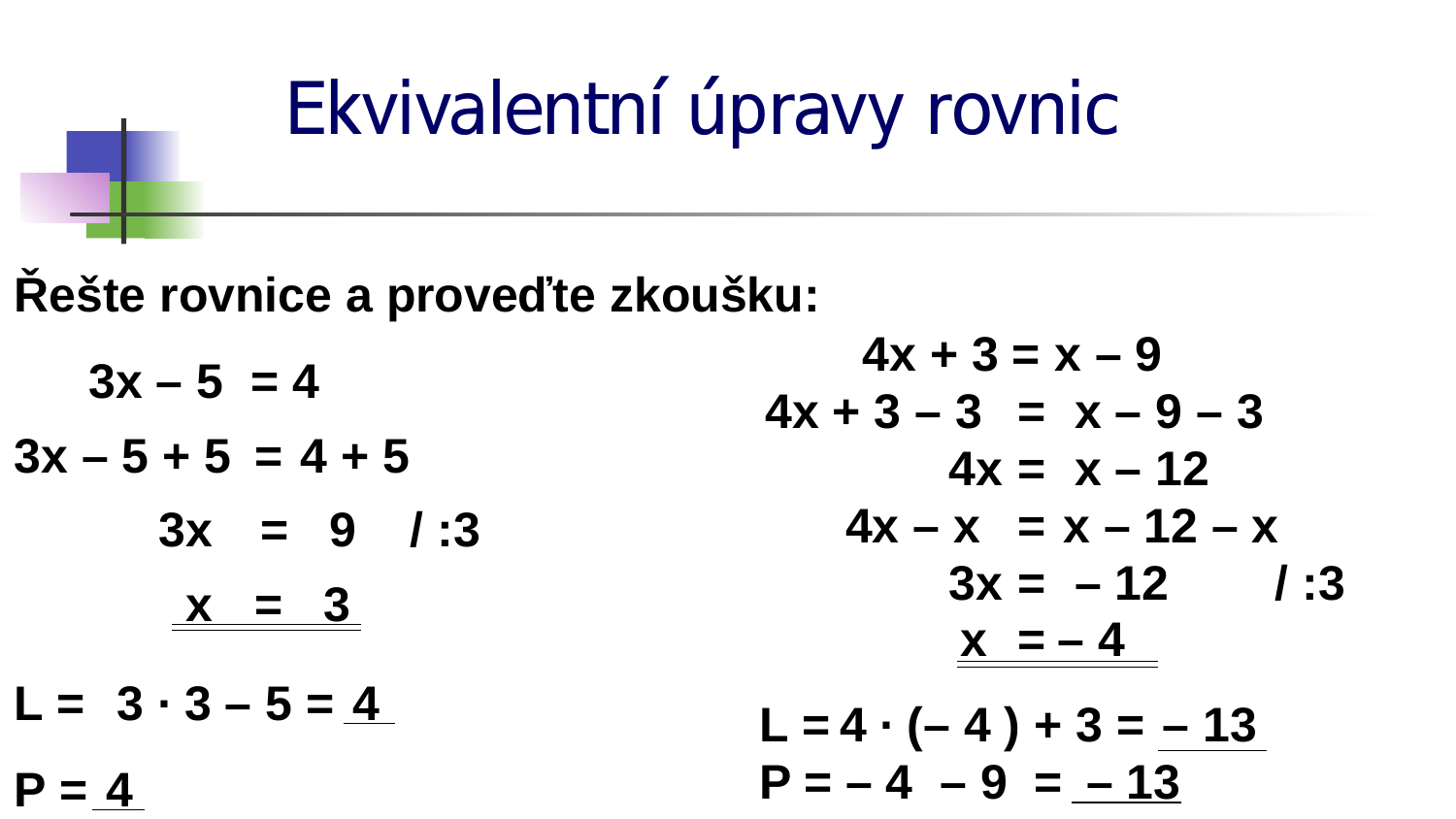

# Ekvivalentní úpravy rovnic
Řešte rovnice a proveďte zkoušku:
4x + 3 = x – 9
3x – 5  = 4
4x + 3 – 3
=
x – 9 – 3
3x – 5 + 5
=
4 + 5
4x
=
x – 12
4x – x
=
x – 12 – x
3x
=
9
/ :3
3x
=
– 12
/ :3
x
=
3
x
=
– 4
L =
3 ∙ 3 – 5 =
4
L =
4 ∙ (– 4 ) + 3 =
– 13
P =
– 4  – 9  =
– 13
P =
4